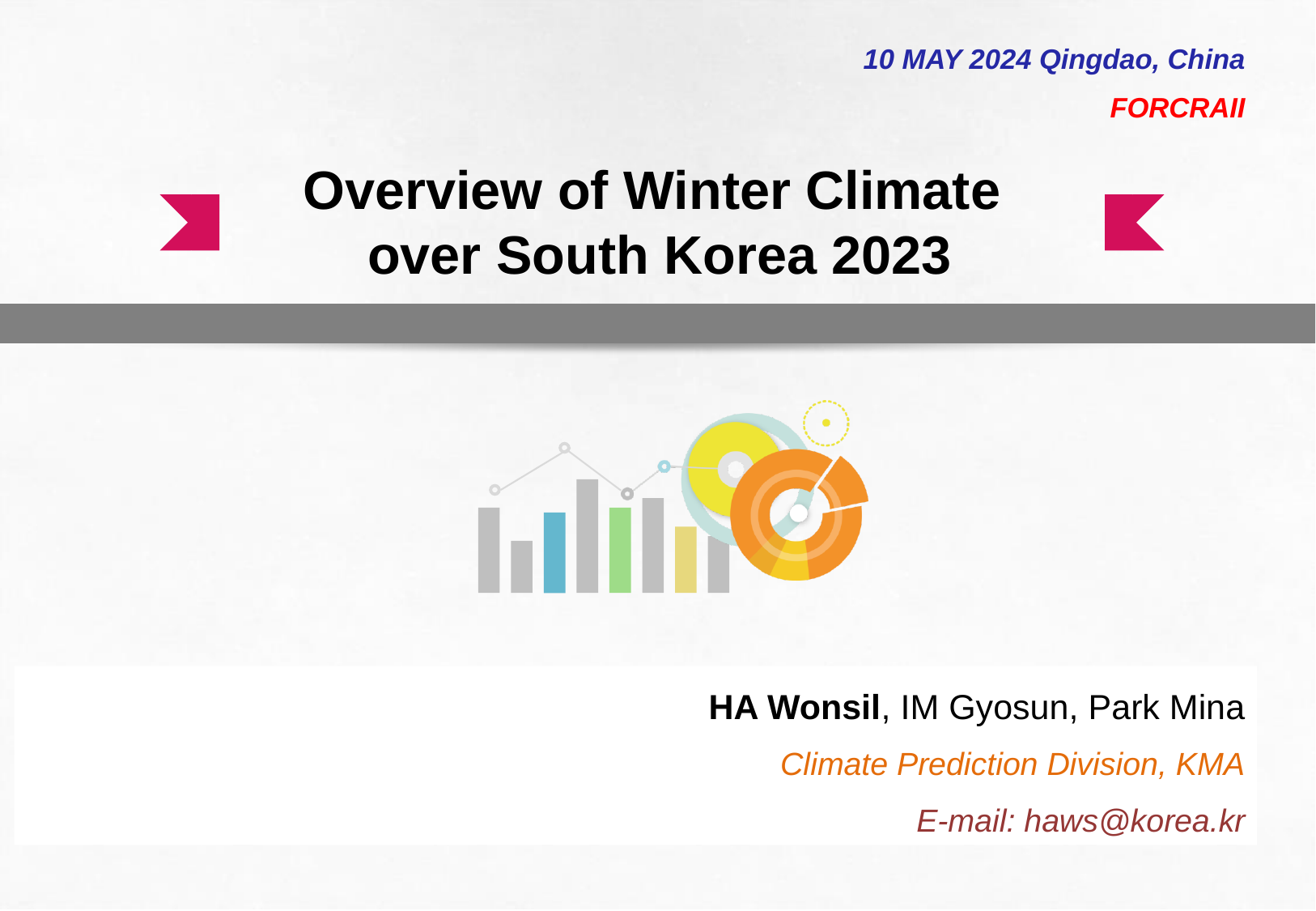

10 MAY 2024 Qingdao, China
FORCRAII
# Overview of Winter Climate over South Korea 2023
HA Wonsil, IM Gyosun, Park Mina
Climate Prediction Division, KMA
E-mail: haws@korea.kr